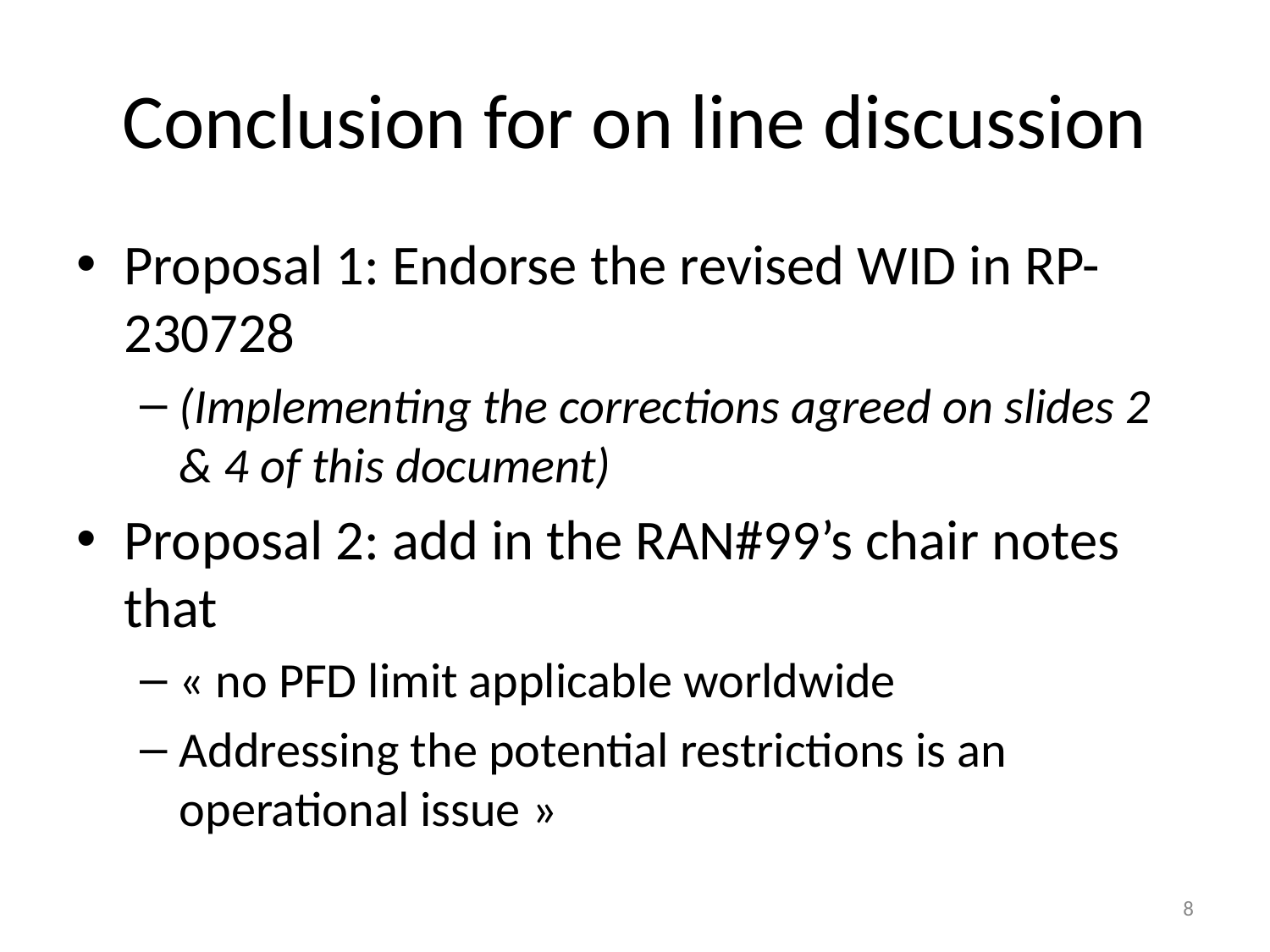

# Conclusion for on line discussion
Proposal 1: Endorse the revised WID in RP-230728
(Implementing the corrections agreed on slides 2 & 4 of this document)
Proposal 2: add in the RAN#99’s chair notes that
« no PFD limit applicable worldwide
Addressing the potential restrictions is an operational issue »

8